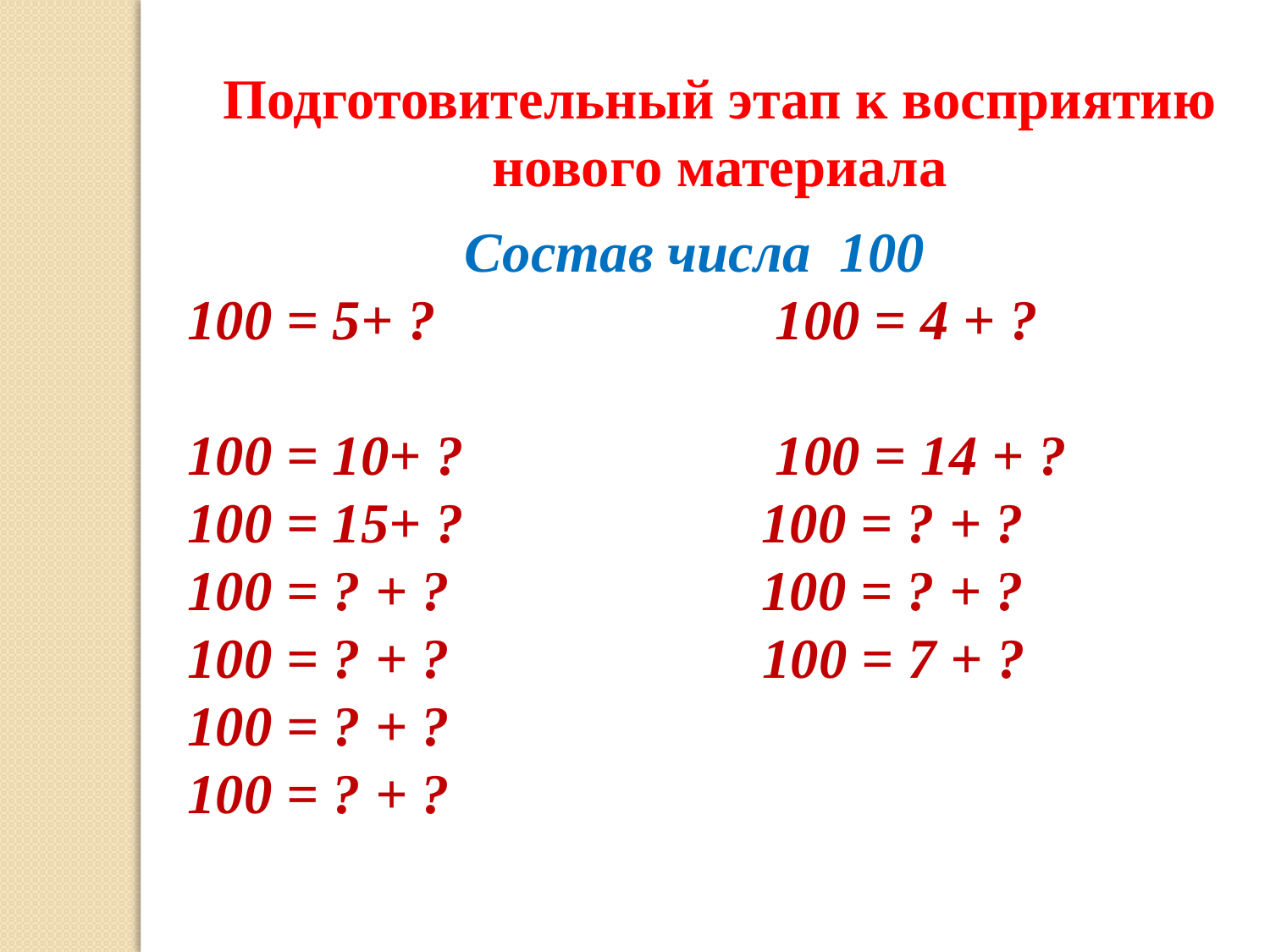

Подготовительный этап к восприятию нового материала
Состав числа  100
100 = 5+ ?                        100 = 4 + ?
100 = 10+ ?                      100 = 14 + ?
100 = 15+ ?                     100 = ? + ?
100 = ? + ?                      100 = ? + ?
100 = ? + ?                      100 = 7 + ?
100 = ? + ?
100 = ? + ?